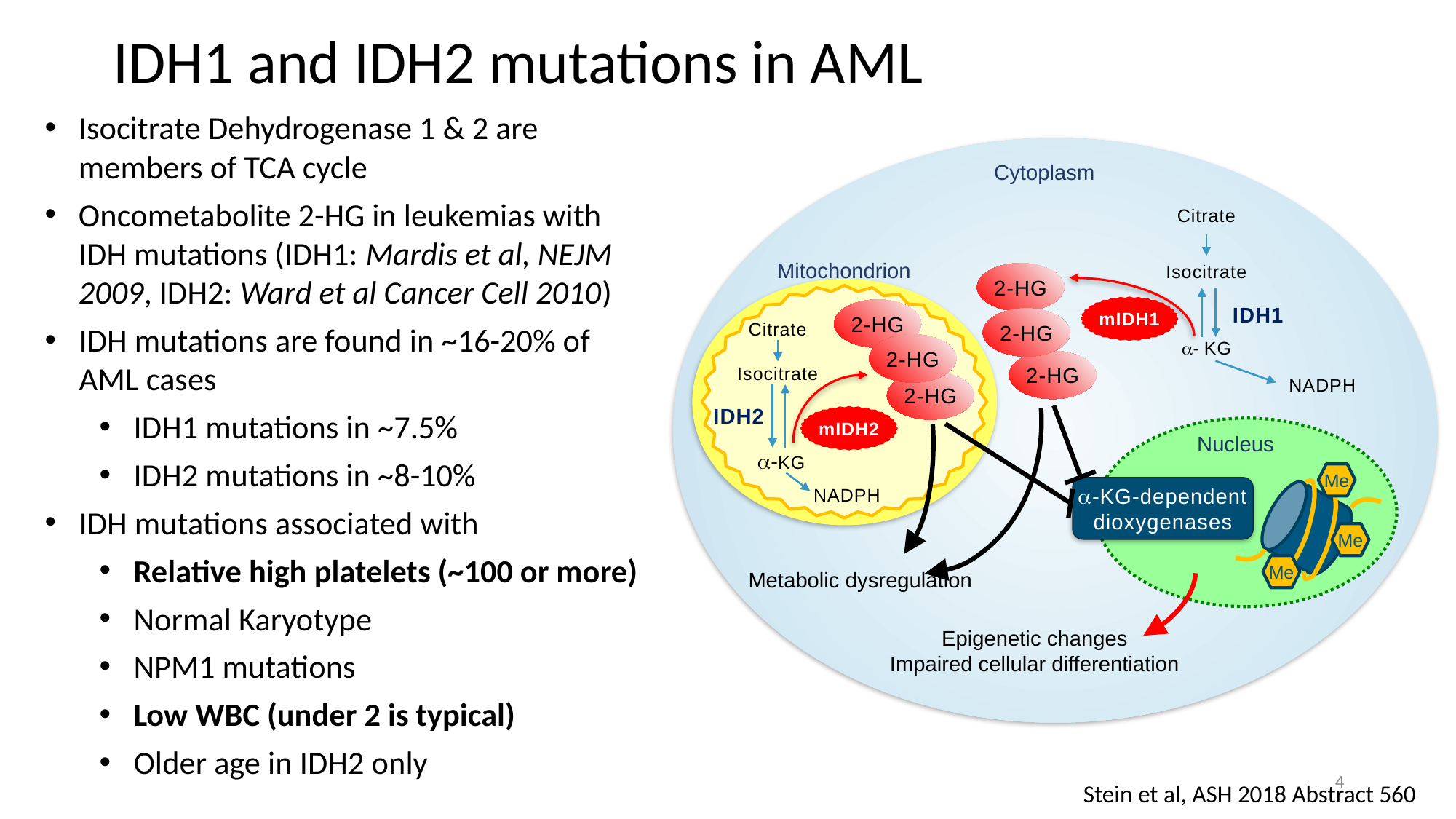

IDH1 and IDH2 mutations in AML
Isocitrate Dehydrogenase 1 & 2 are members of TCA cycle
Oncometabolite 2-HG in leukemias with IDH mutations (IDH1: Mardis et al, NEJM 2009, IDH2: Ward et al Cancer Cell 2010)
IDH mutations are found in ~16-20% of AML cases
IDH1 mutations in ~7.5%
IDH2 mutations in ~8-10%
IDH mutations associated with
Relative high platelets (~100 or more)
Normal Karyotype
NPM1 mutations
Low WBC (under 2 is typical)
Older age in IDH2 only

Cytoplasm
Citrate
Mitochondrion
Isocitrate
2-HG

IDH1
mIDH1
2-HG
2-HG
Citrate
2-HG
α- KG
2-HG
Isocitrate

2-HG
NADPH

IDH2
mIDH2
Nucleus
α-KG
Me
α-KG-dependent dioxygenases
NADPH

Me
Metabolic dysregulation
Me
Epigenetic changes
Impaired cellular differentiation
4
Stein et al, ASH 2018 Abstract 560